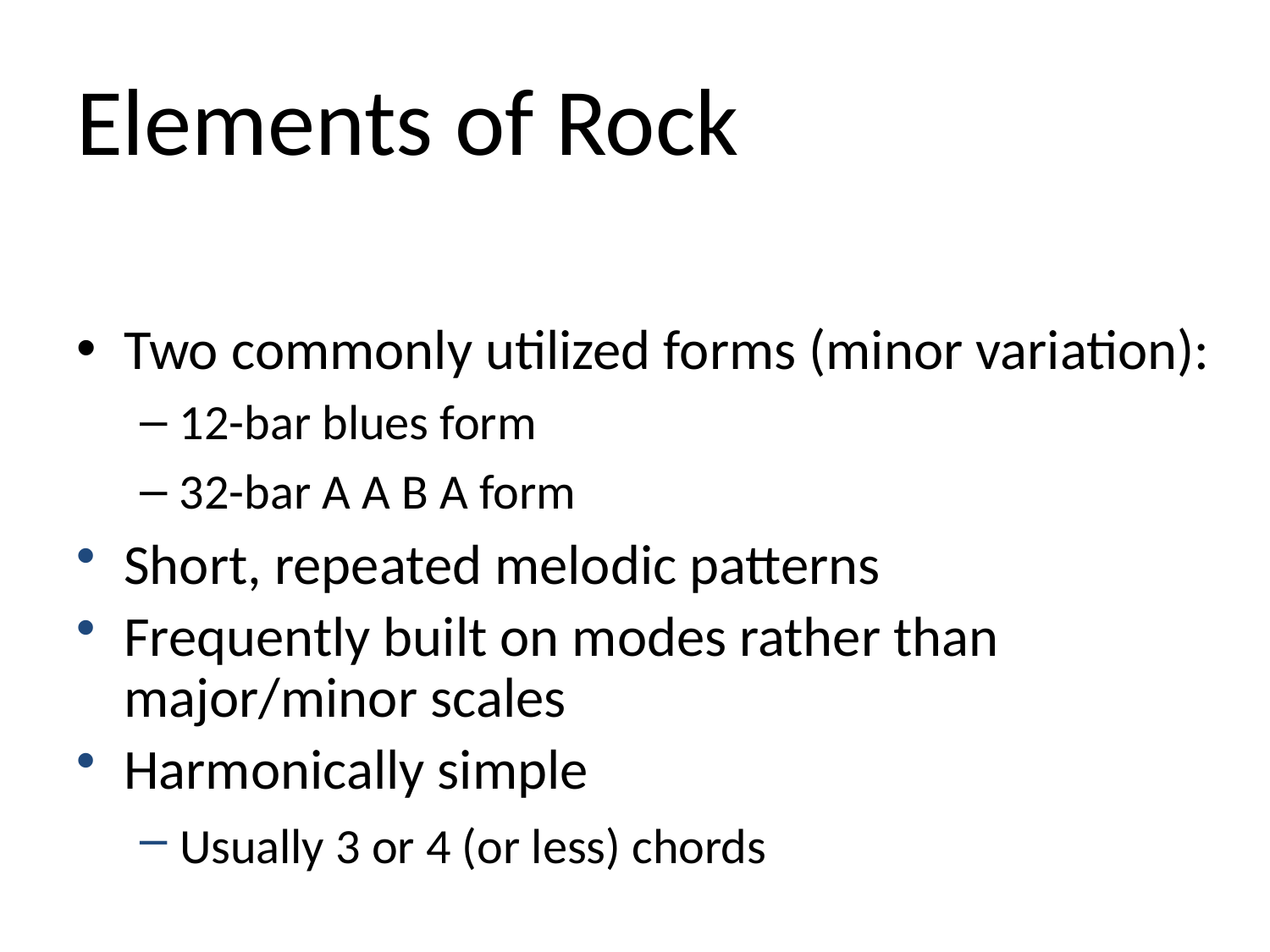

# Elements of Rock
Two commonly utilized forms (minor variation):
12-bar blues form
32-bar A A B A form
Short, repeated melodic patterns
Frequently built on modes rather than major/minor scales
Harmonically simple
Usually 3 or 4 (or less) chords